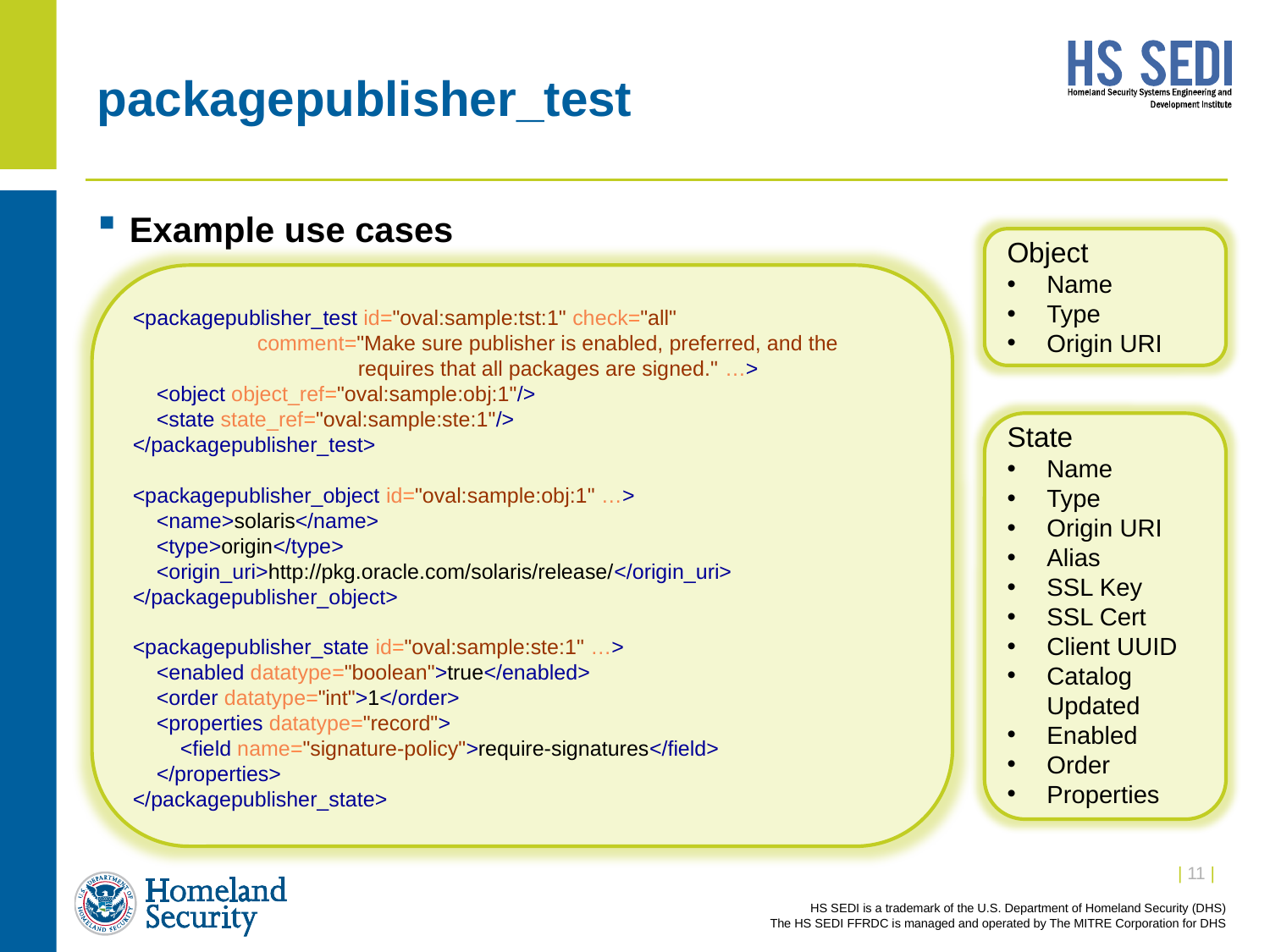

# packagepublisher_test
Example use cases
Check the order of publishers
Ensure all packages from a publisher are signed

Implementation
pkg publisher

Object
Name
Type
Origin URI

<packagepublisher_test id="oval:sample:tst:1" check="all"
                     comment="Make sure publisher is enabled, preferred, and the
                                      requires that all packages are signed." …>
    <object object_ref="oval:sample:obj:1"/>
    <state state_ref="oval:sample:ste:1"/>
</packagepublisher_test>

<packagepublisher_object id="oval:sample:obj:1" …>
    <name>solaris</name>
    <type>origin</type>
    <origin_uri>http://pkg.oracle.com/solaris/release/</origin_uri>
</packagepublisher_object>

<packagepublisher_state id="oval:sample:ste:1" …>
    <enabled datatype="boolean">true</enabled>
    <order datatype="int">1</order>
    <properties datatype="record">
        <field name="signature-policy">require-signatures</field>
    </properties>
</packagepublisher_state>

State
Name
Type
Origin URI
Alias
SSL Key
SSL Cert
Client UUID
Catalog Updated
Enabled
Order
Properties
| 11 |